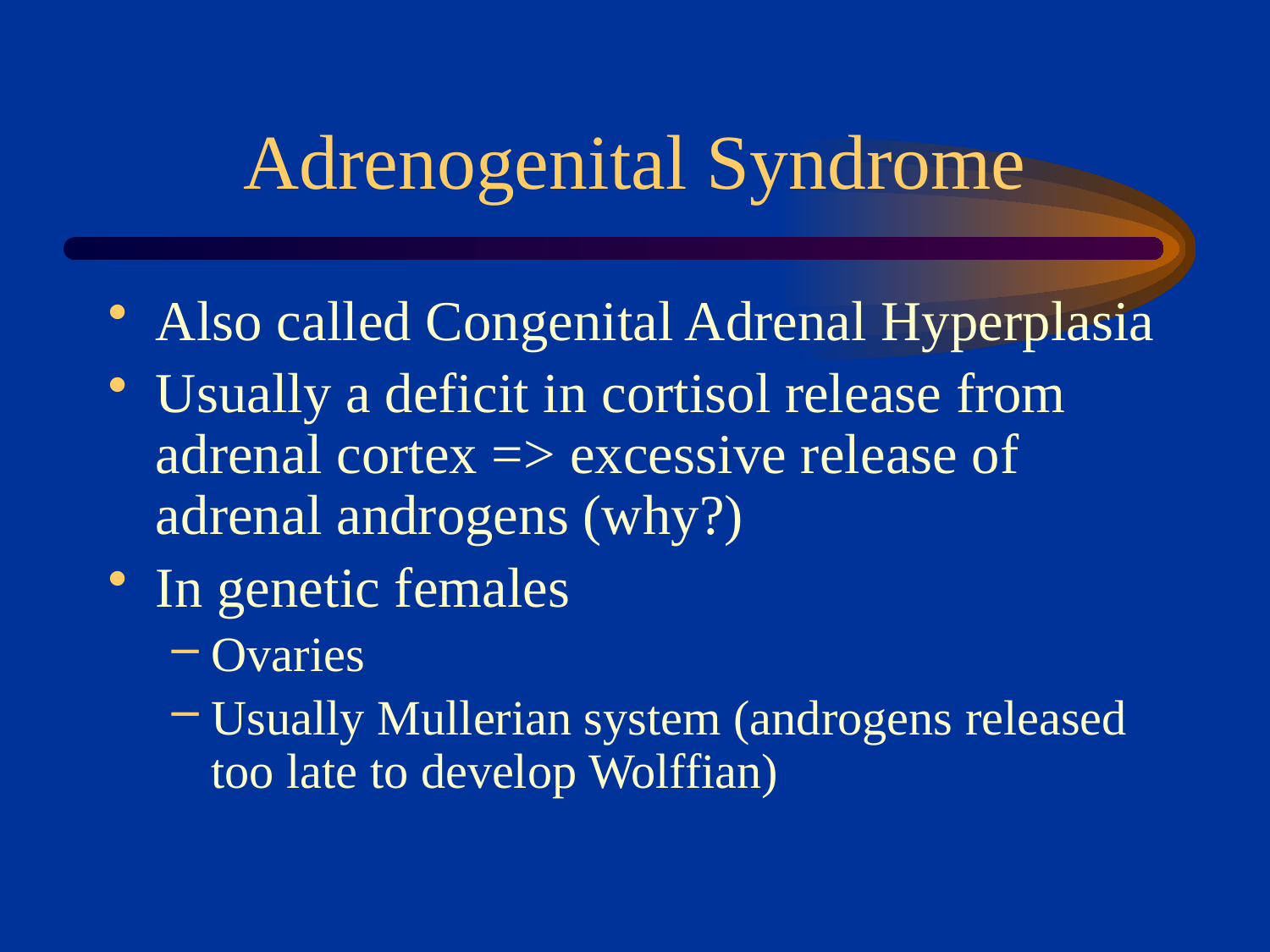

# Adrenogenital Syndrome
Also called Congenital Adrenal Hyperplasia
Usually a deficit in cortisol release from adrenal cortex => excessive release of adrenal androgens (why?)
In genetic females
Ovaries
Usually Mullerian system (androgens released too late to develop Wolffian)